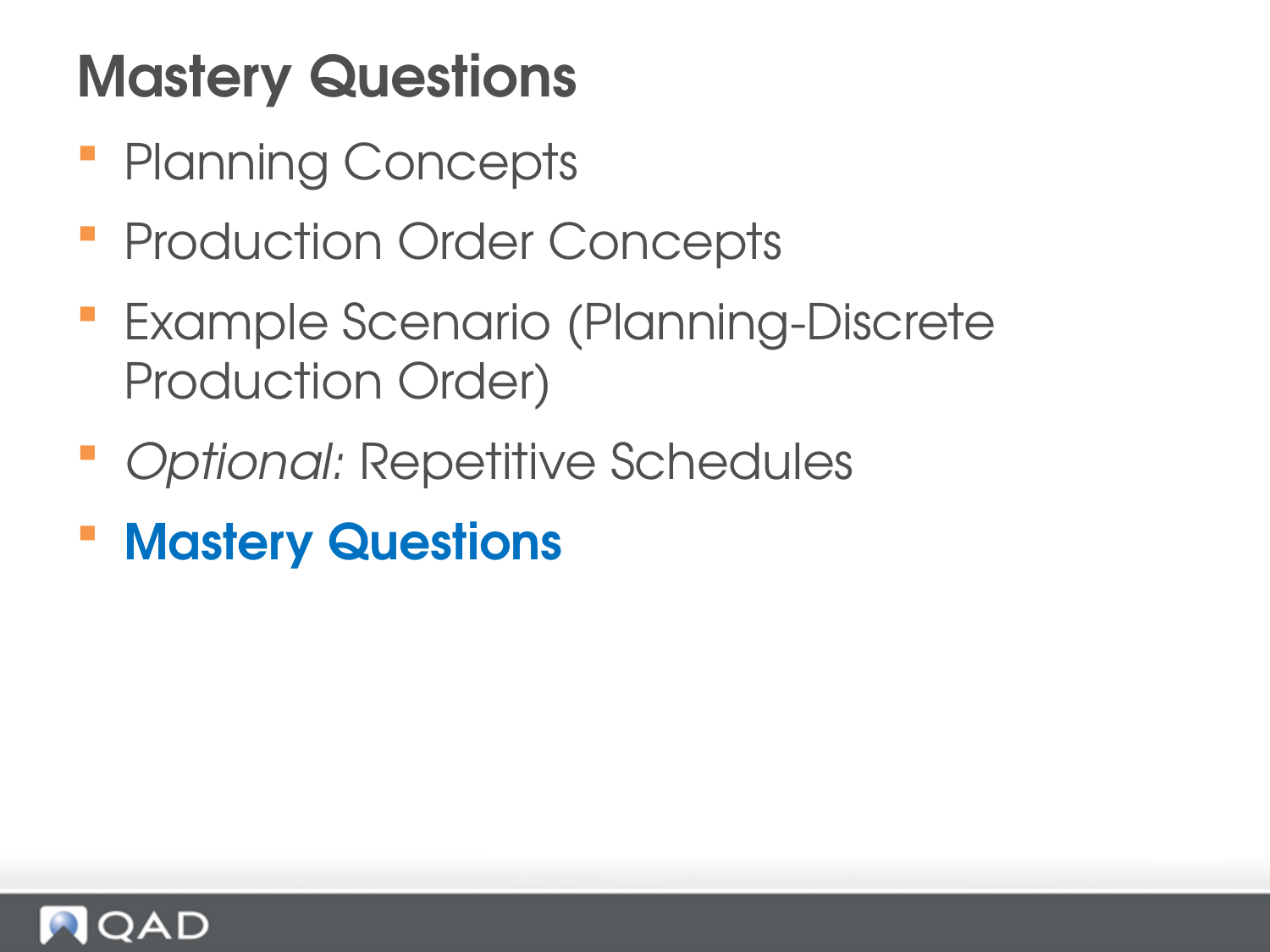

# Mastery Questions
Planning Concepts
Production Order Concepts
Example Scenario (Planning-Discrete Production Order)
Optional: Repetitive Schedules
Mastery Questions